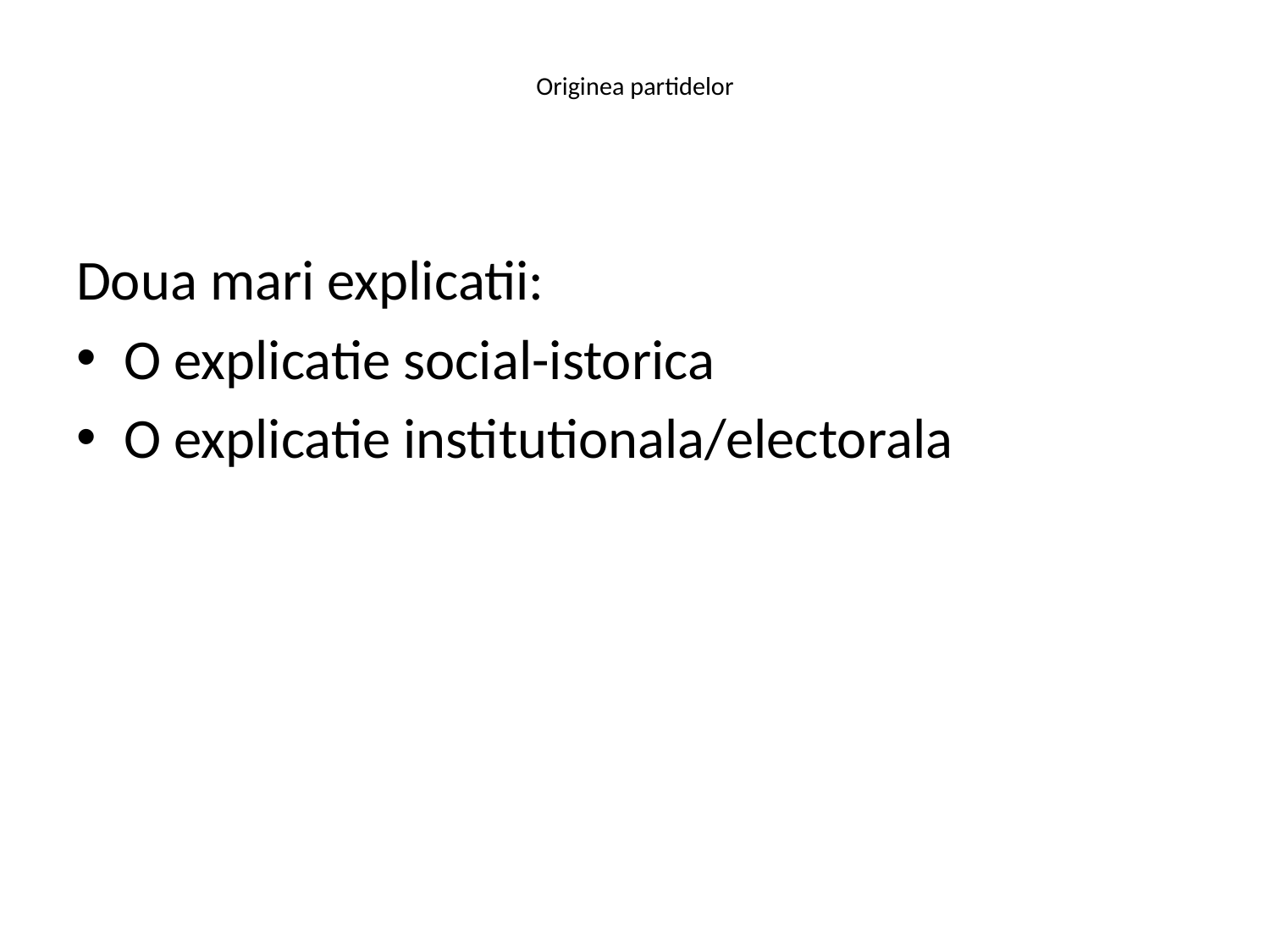

# Originea partidelor

Doua mari explicatii:
O explicatie social-istorica
O explicatie institutionala/electorala